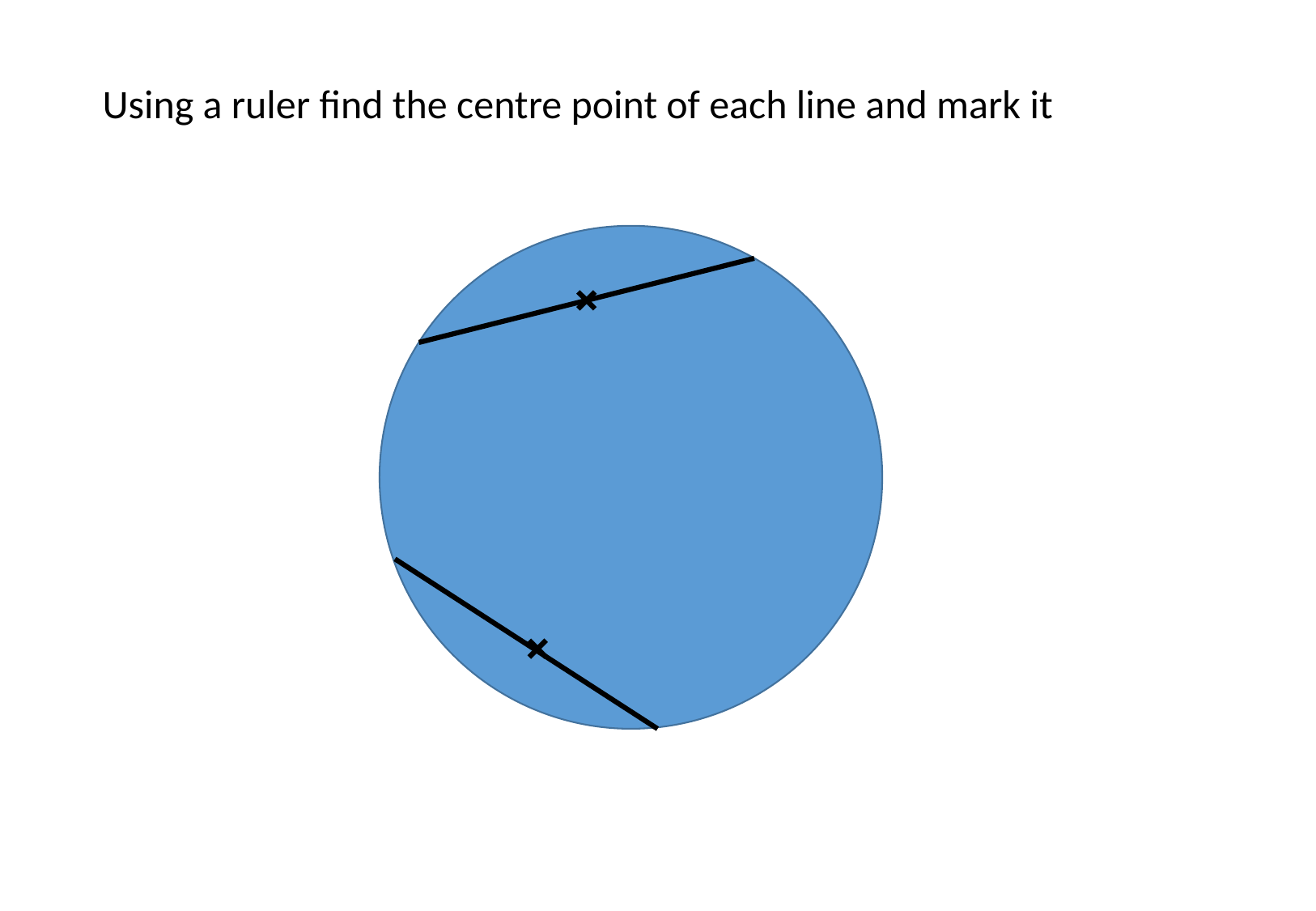

# Using a ruler find the centre point of each line and mark it